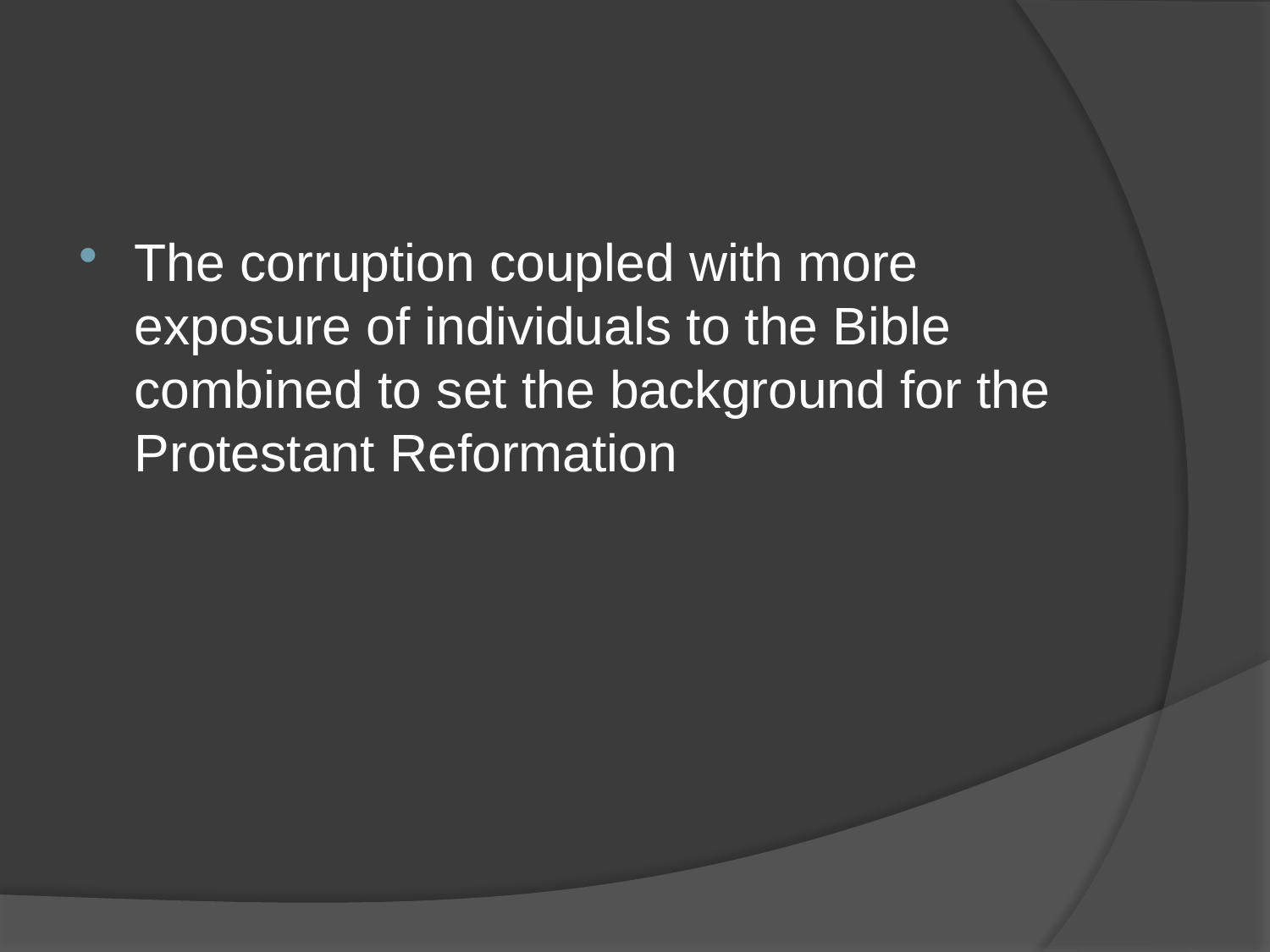

#
The corruption coupled with more exposure of individuals to the Bible combined to set the background for the Protestant Reformation